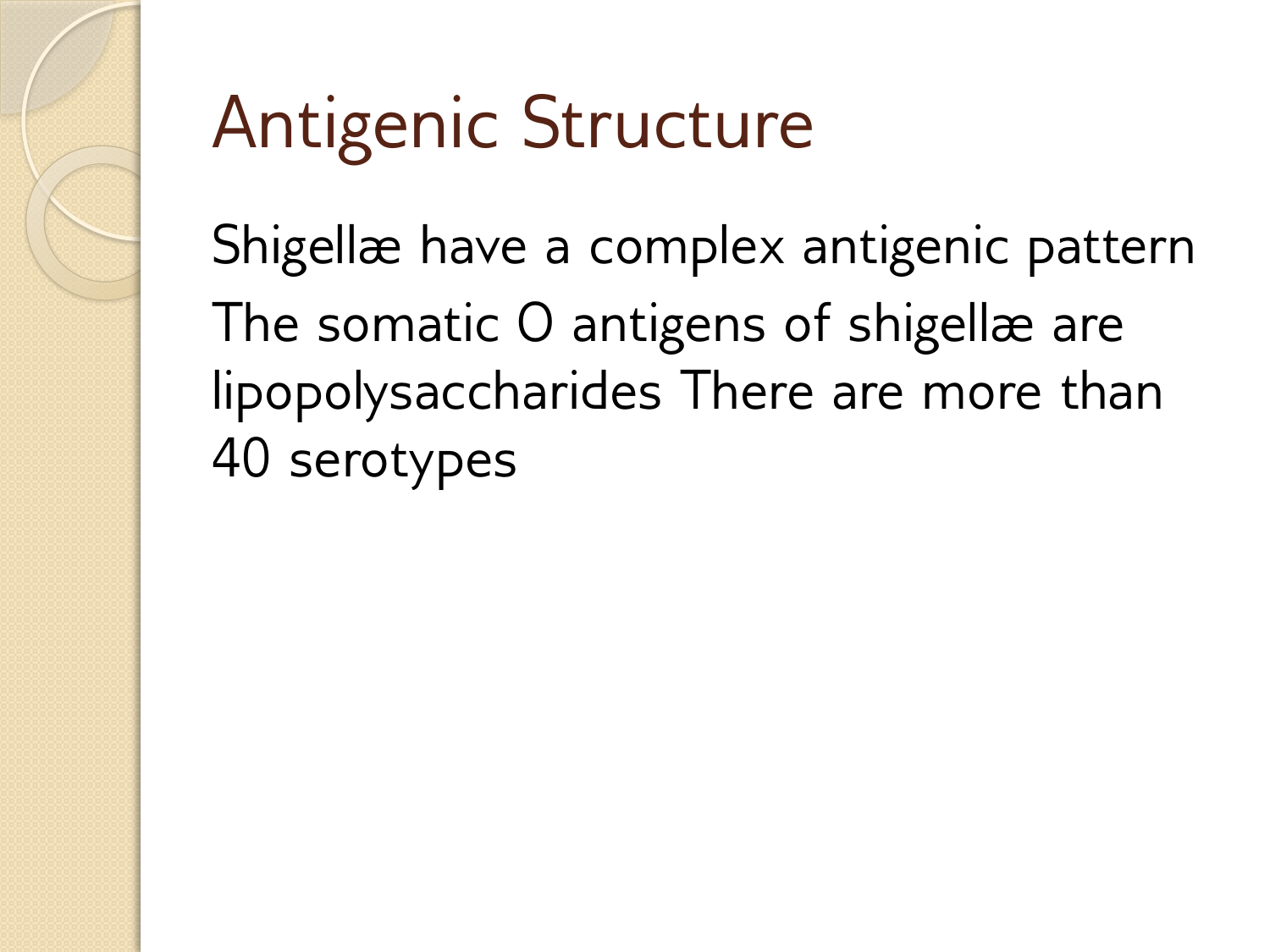

# Antigenic Structure
Shigellae have a complex antigenic pattern
The somatic O antigens of shigellae are lipopolysaccharides There are more than 40 serotypes